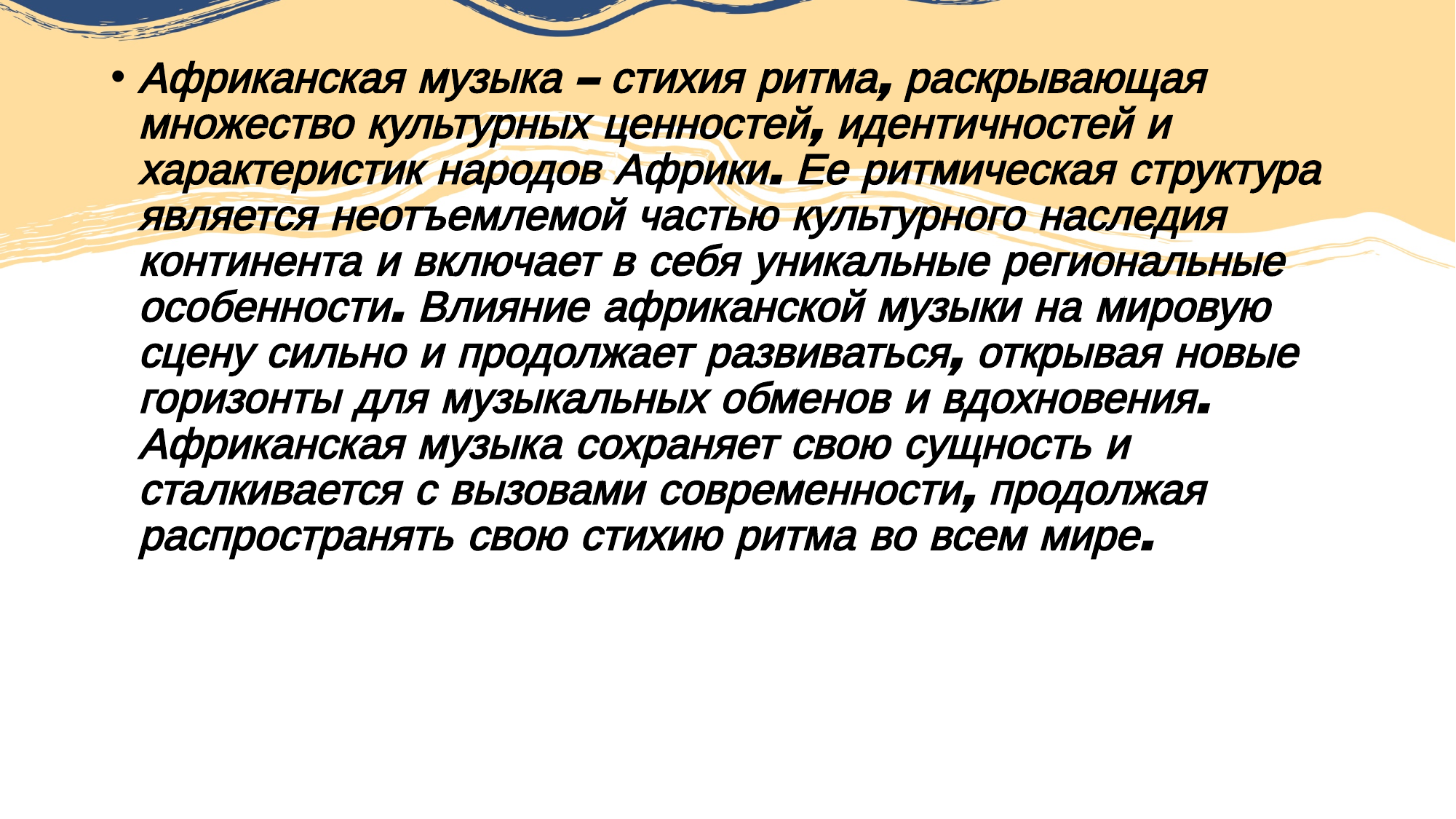

Африканская музыка – стихия ритма, раскрывающая множество культурных ценностей, идентичностей и характеристик народов Африки. Ее ритмическая структура является неотъемлемой частью культурного наследия континента и включает в себя уникальные региональные особенности. Влияние африканской музыки на мировую сцену сильно и продолжает развиваться, открывая новые горизонты для музыкальных обменов и вдохновения. Африканская музыка сохраняет свою сущность и сталкивается с вызовами современности, продолжая распространять свою стихию ритма во всем мире.